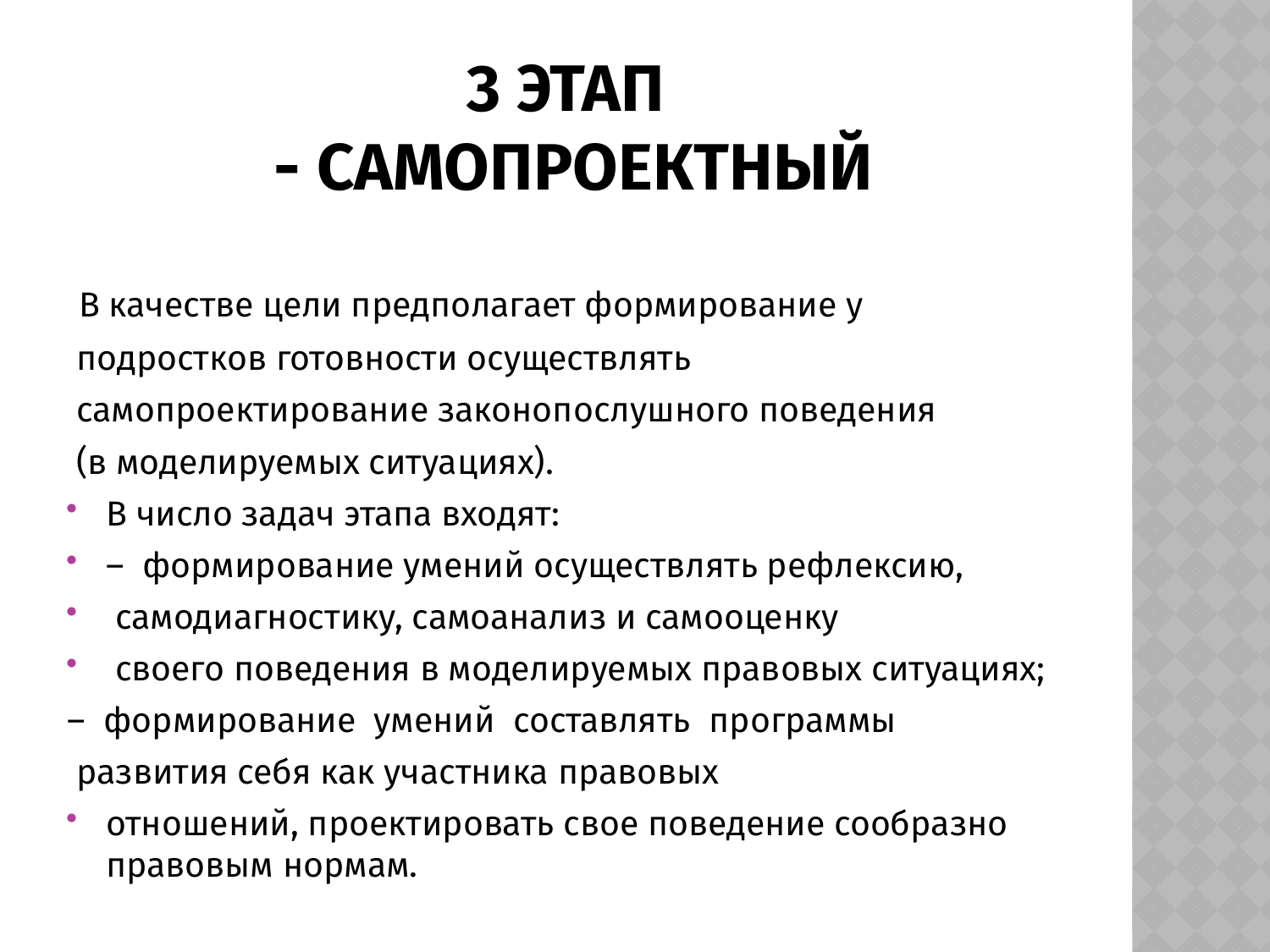

# 3 этап - самопроектный

 В качестве цели предполагает формирование у
 подростков готовности осуществлять
 самопроектирование законопослушного поведения
 (в моделируемых ситуациях).
В число задач этапа входят:
–  формирование умений осуществлять рефлексию,
 самодиагностику, самоанализ и самооценку
 своего поведения в моделируемых правовых ситуациях;
–  формирование  умений  составлять  программы
 развития себя как участника правовых
отношений, проектировать свое поведение сообразно правовым нормам.